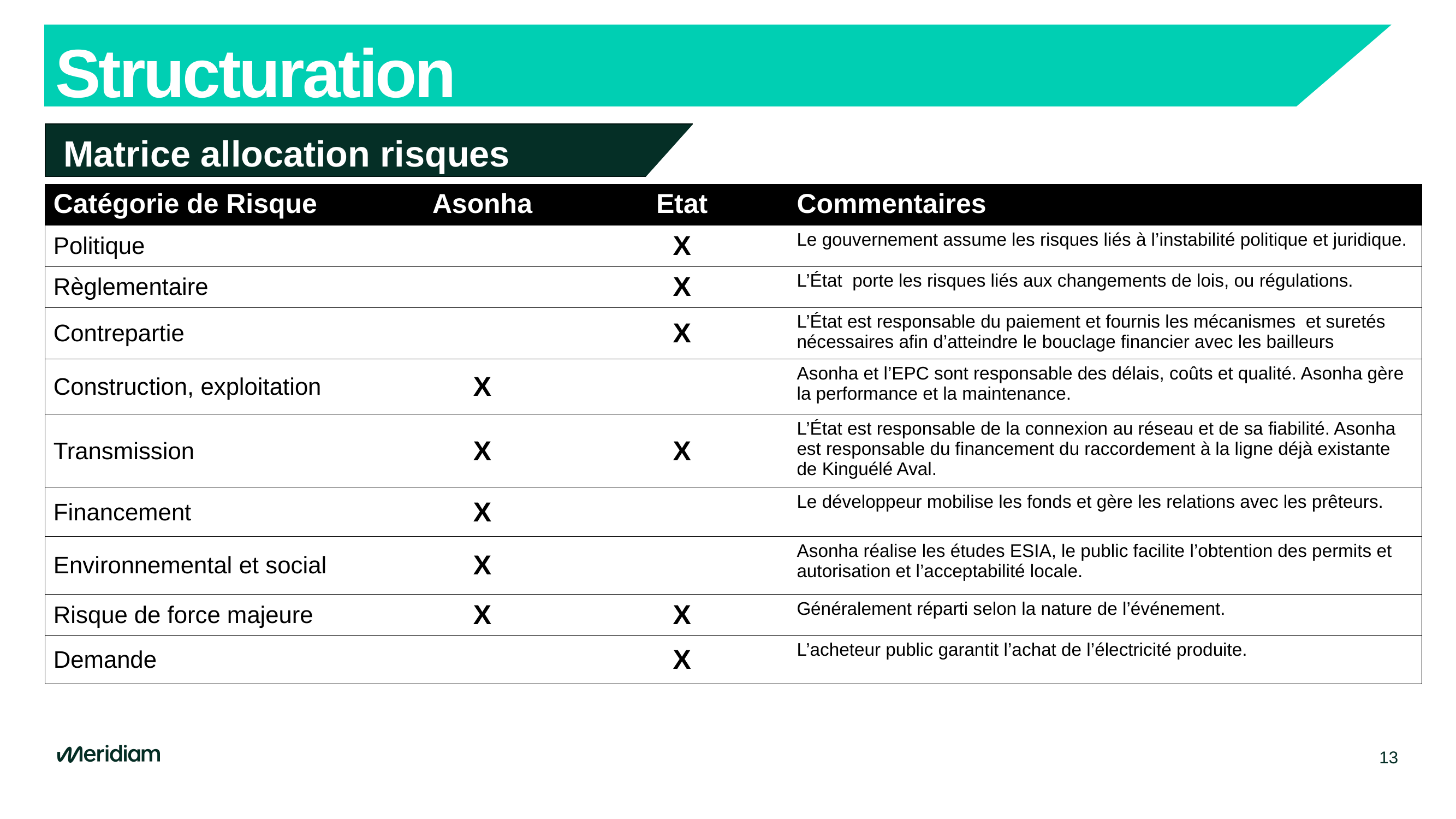

# Structuration

Matrice allocation risques Répartition des risques
| Catégorie de Risque | Asonha | Etat | Commentaires |
| --- | --- | --- | --- |
| Politique |  | X | Le gouvernement assume les risques liés à l’instabilité politique et juridique. |
| Règlementaire |  | X | L’État porte les risques liés aux changements de lois, ou régulations. |
| Contrepartie |  | X | L’État est responsable du paiement et fournis les mécanismes et suretés nécessaires afin d’atteindre le bouclage financier avec les bailleurs |
| Construction, exploitation | X |  | Asonha et l’EPC sont responsable des délais, coûts et qualité. Asonha gère la performance et la maintenance. |
| Transmission | X | X | L’État est responsable de la connexion au réseau et de sa fiabilité. Asonha est responsable du financement du raccordement à la ligne déjà existante de Kinguélé Aval. |
| Financement | X |  | Le développeur mobilise les fonds et gère les relations avec les prêteurs. |
| Environnemental et social | X |  | Asonha réalise les études ESIA, le public facilite l’obtention des permits et autorisation et l’acceptabilité locale. |
| Risque de force majeure | X | X | Généralement réparti selon la nature de l’événement. |
| Demande |  | X | L’acheteur public garantit l’achat de l’électricité produite. |
13